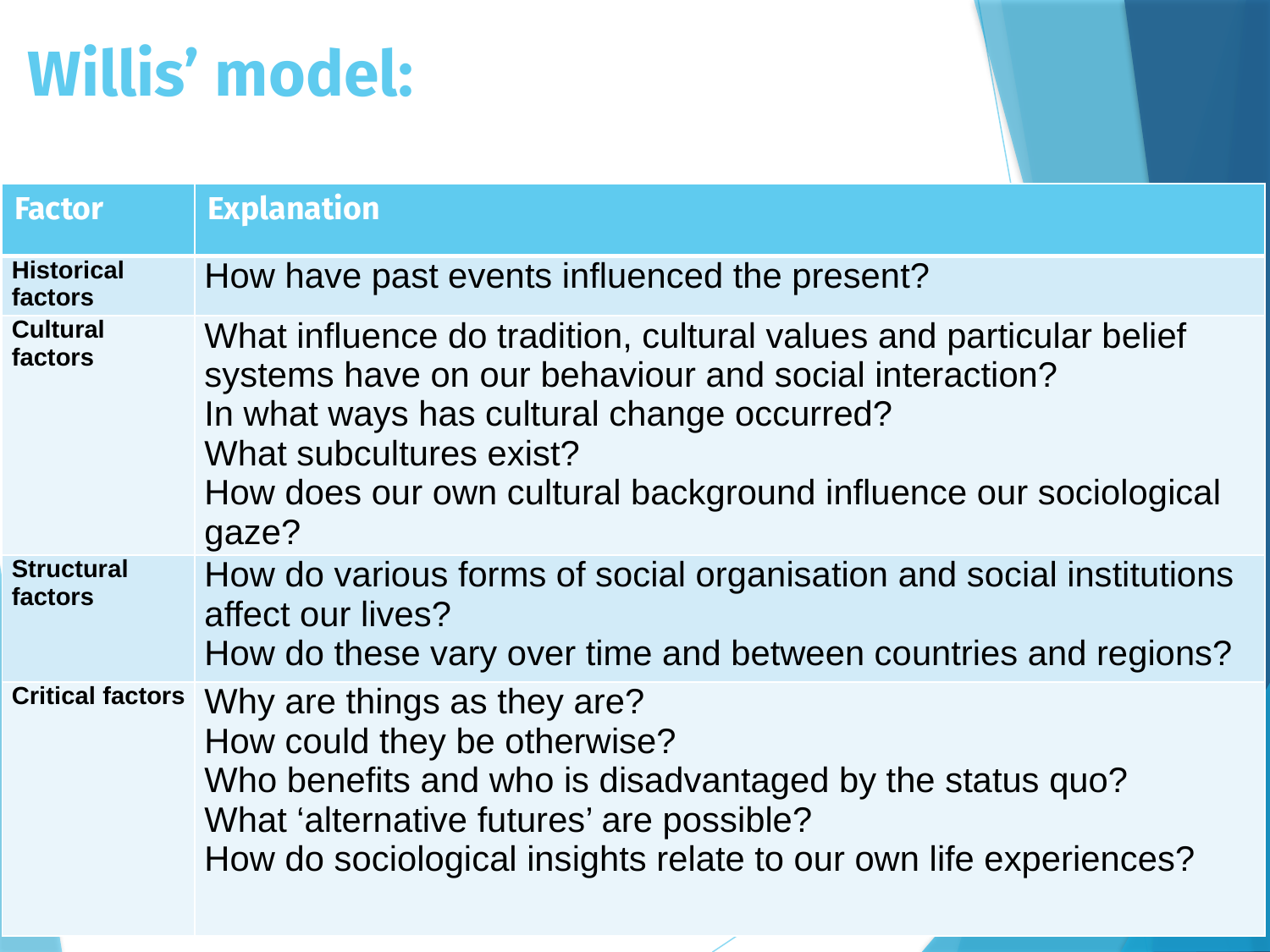

# Willis’ model:
| Factor | Explanation |
| --- | --- |
| Historical factors | How have past events influenced the present? |
| Cultural factors | What influence do tradition, cultural values and particular belief systems have on our behaviour and social interaction? In what ways has cultural change occurred? What subcultures exist? How does our own cultural background influence our sociological gaze? |
| Structural factors | How do various forms of social organisation and social institutions affect our lives? How do these vary over time and between countries and regions? |
| Critical factors | Why are things as they are? How could they be otherwise? Who benefits and who is disadvantaged by the status quo? What ‘alternative futures’ are possible? How do sociological insights relate to our own life experiences? |